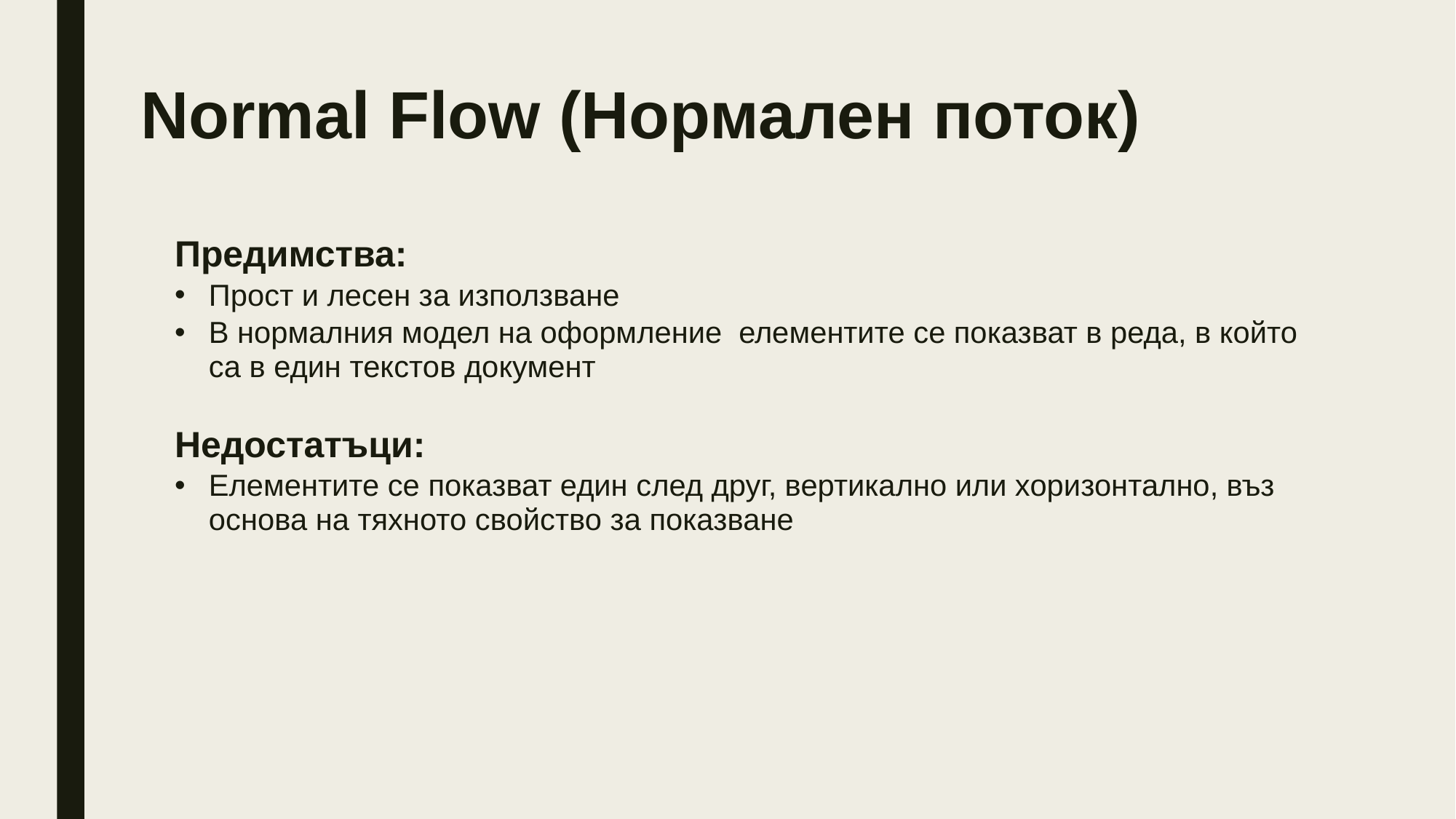

# Normal Flow (Нормален поток)
Предимства:
Прост и лесен за използване
В нормалния модел на оформление  елементите се показват в реда, в който са в един текстов документ

Недостатъци:
Елементите се показват един след друг, вертикално или хоризонтално, въз основа на тяхното свойство за показване